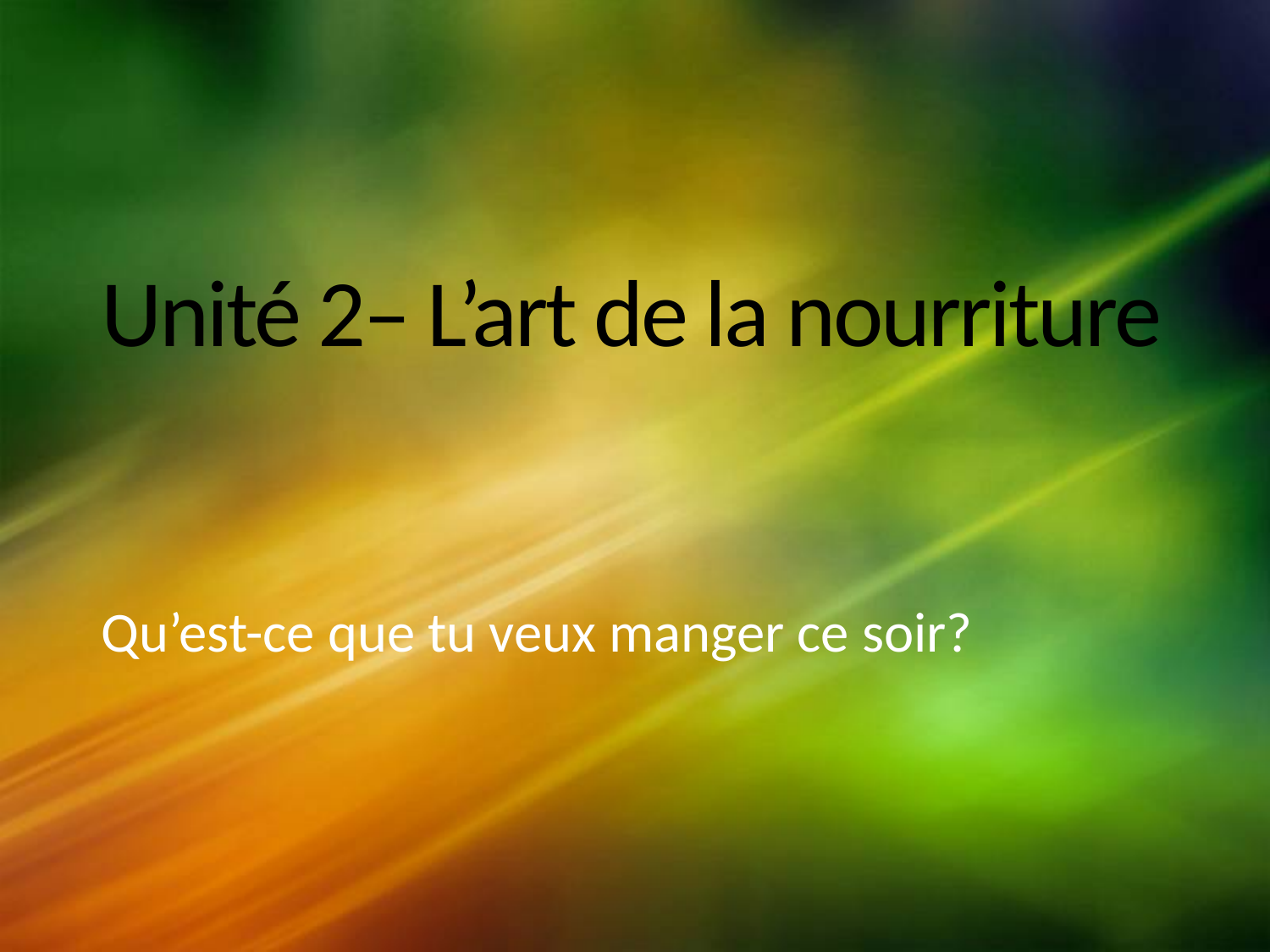

# Unité 2– L’art de la nourriture
Qu’est-ce que tu veux manger ce soir?